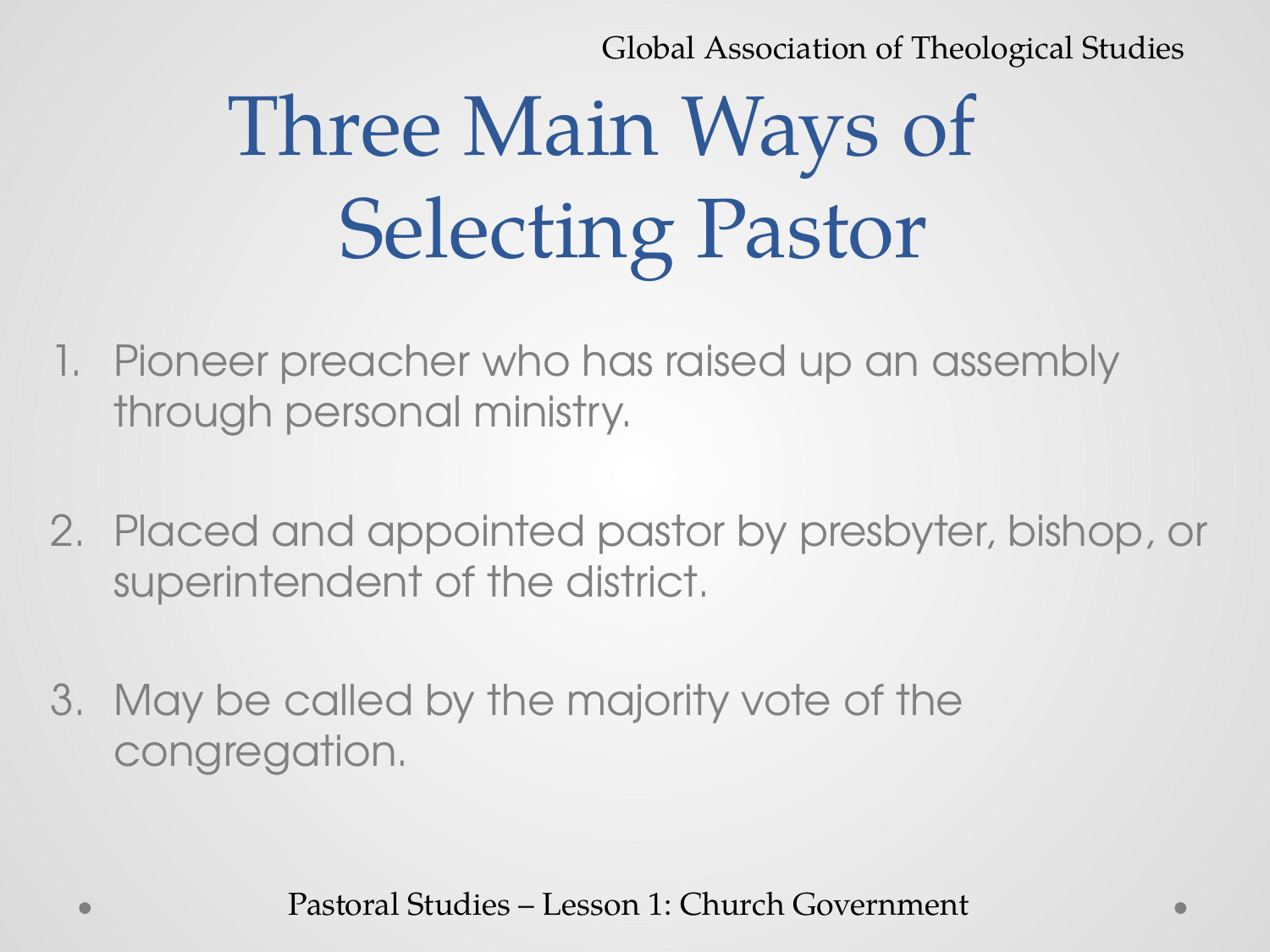

Global Association of Theological Studies
# Three Main Ways of    Selecting Pastor
Pioneer preacher who has raised up an assembly through personal ministry.

Placed and appointed pastor by presbyter, bishop, or superintendent of the district.

May be called by the majority vote of the congregation.
Pastoral Studies – Lesson 1: Church Government